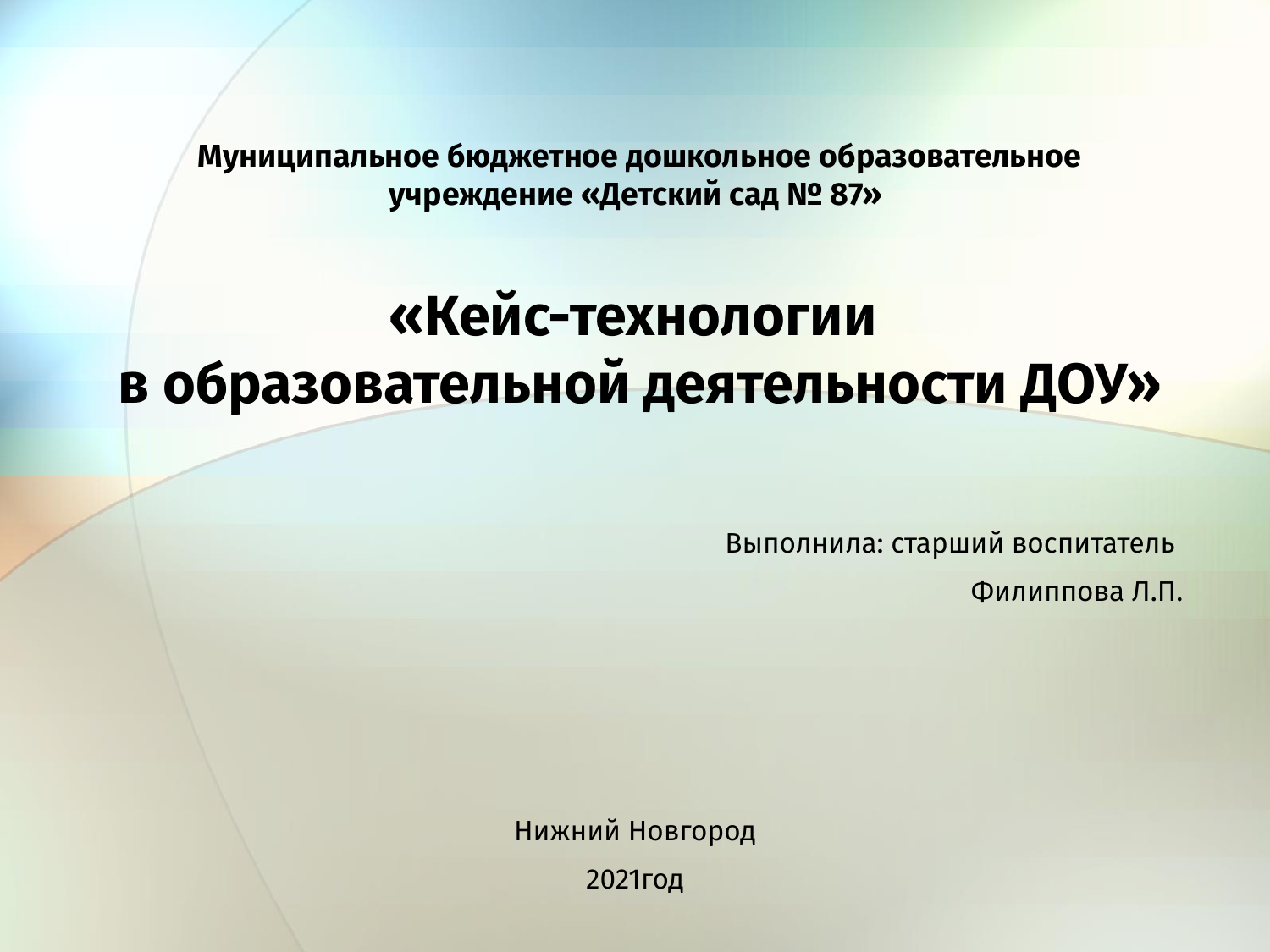

# Муниципальное бюджетное дошкольное образовательное учреждение «Детский сад № 87»
«Кейс-технологии
в образовательной деятельности ДОУ»

Выполнила: старший воспитатель
Филиппова Л.П.

Нижний Новгород
2021год